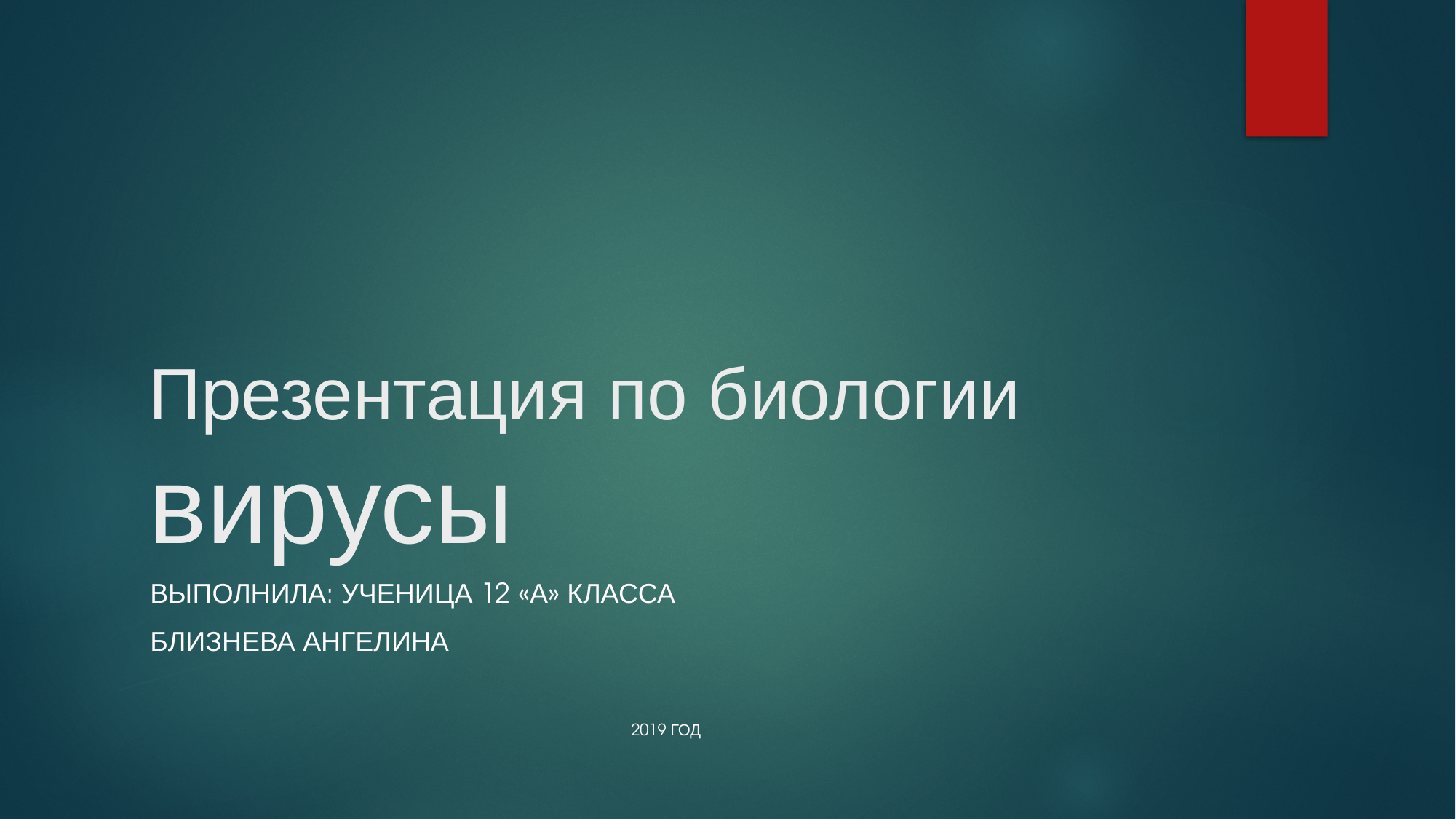

# Презентация по биологии вирусы
Выполнила: ученица 12 «А» класса
Близнева Ангелина

2019 год